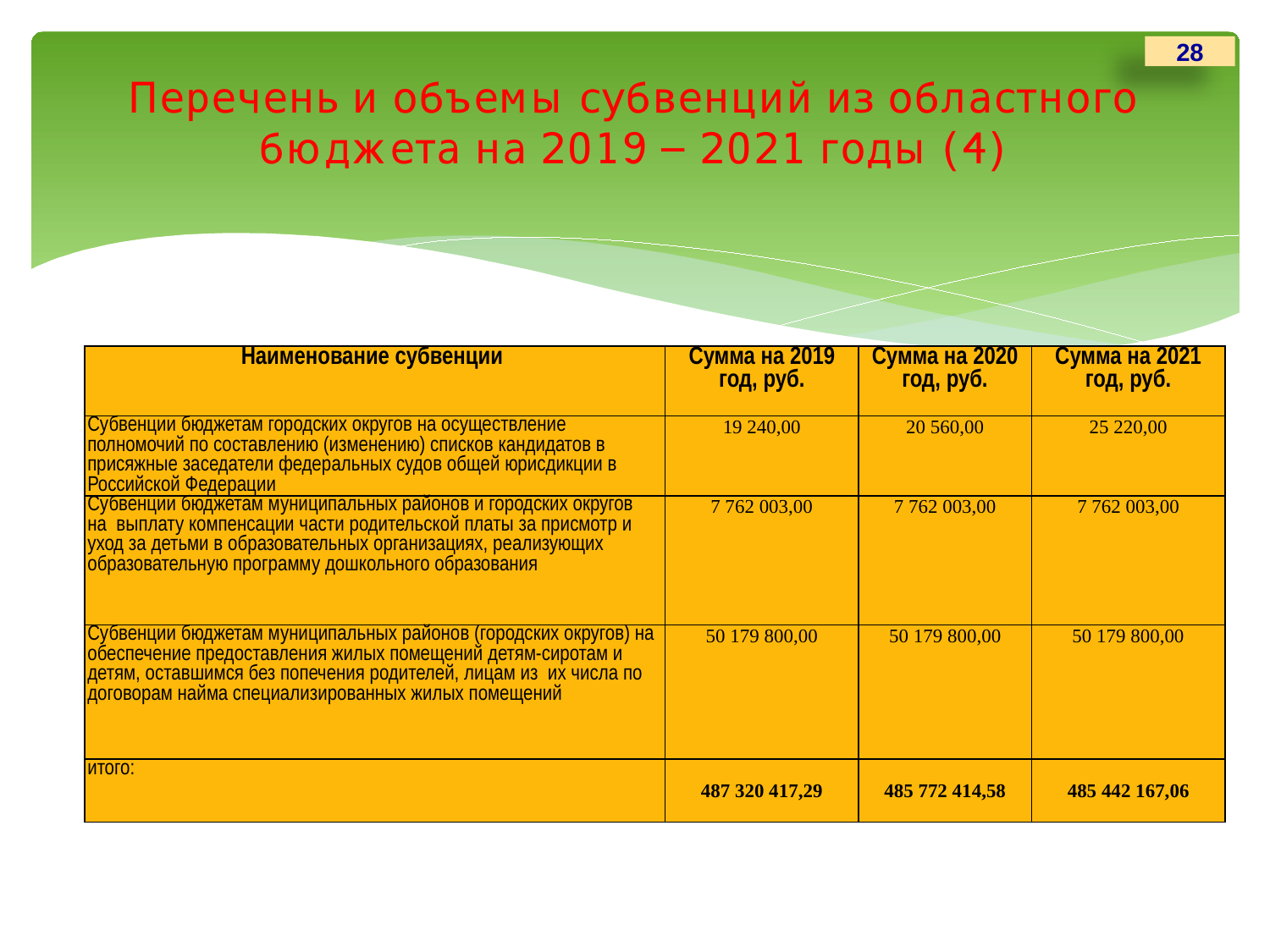

28
# Перечень и объемы субвенций из областного бюджета на 2019 – 2021 годы (4)
| Наименование субвенции | Сумма на 2019 год, руб. | Сумма на 2020 год, руб. | Сумма на 2021 год, руб. |
| --- | --- | --- | --- |
| Субвенции бюджетам городских округов на осуществление полномочий по составлению (изменению) списков кандидатов в присяжные заседатели федеральных судов общей юрисдикции в Российской Федерации | 19 240,00 | 20 560,00 | 25 220,00 |
| Субвенции бюджетам муниципальных районов и городских округов на выплату компенсации части родительской платы за присмотр и уход за детьми в образовательных организациях, реализующих образовательную программу дошкольного образования | 7 762 003,00 | 7 762 003,00 | 7 762 003,00 |
| Субвенции бюджетам муниципальных районов (городских округов) на обеспечение предоставления жилых помещений детям-сиротам и детям, оставшимся без попечения родителей, лицам из их числа по договорам найма специализированных жилых помещений | 50 179 800,00 | 50 179 800,00 | 50 179 800,00 |
| итого: | 487 320 417,29 | 485 772 414,58 | 485 442 167,06 |